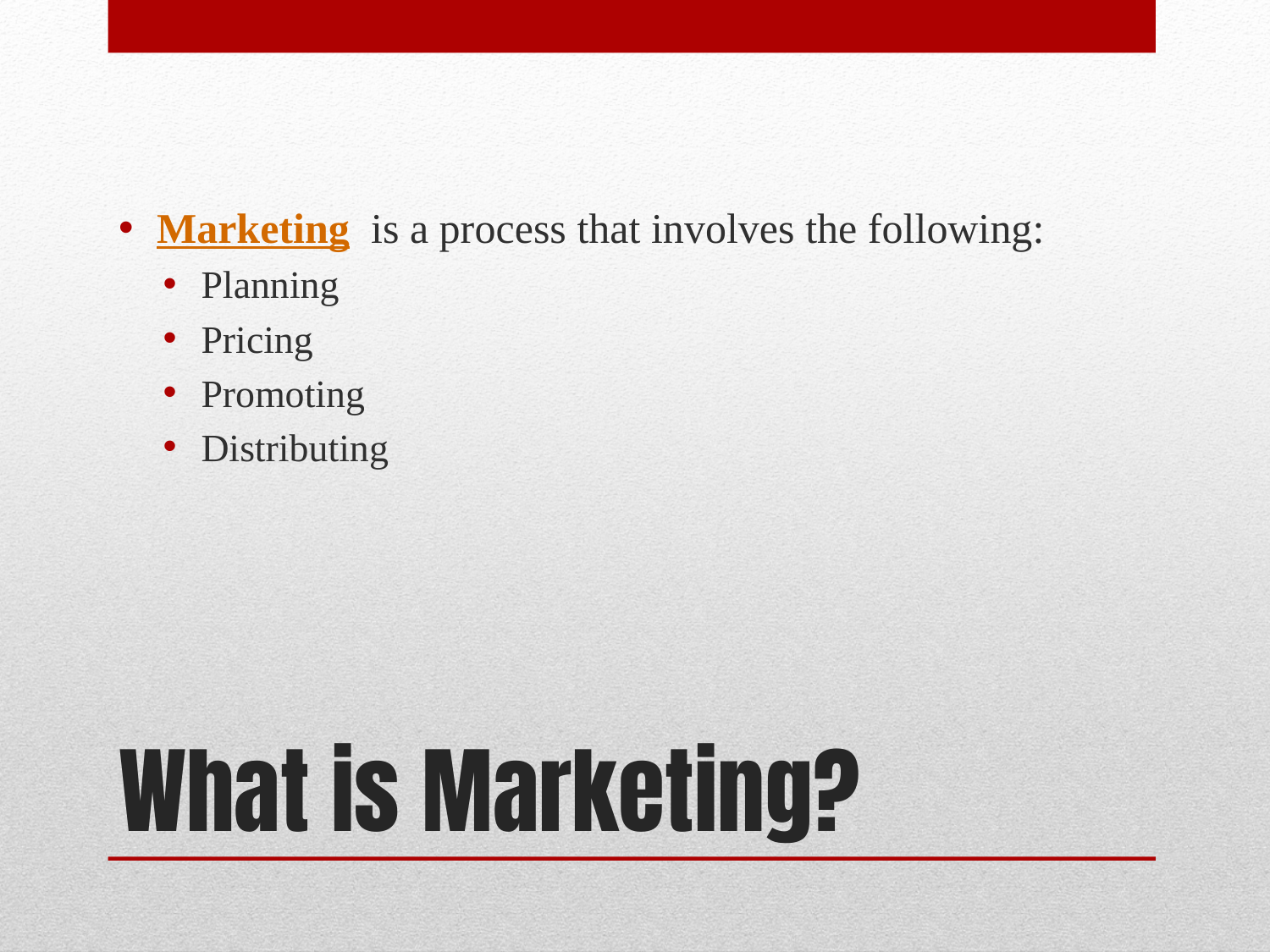

Marketing  is a process that involves the following:
Planning
Pricing
Promoting
Distributing

# What is Marketing?